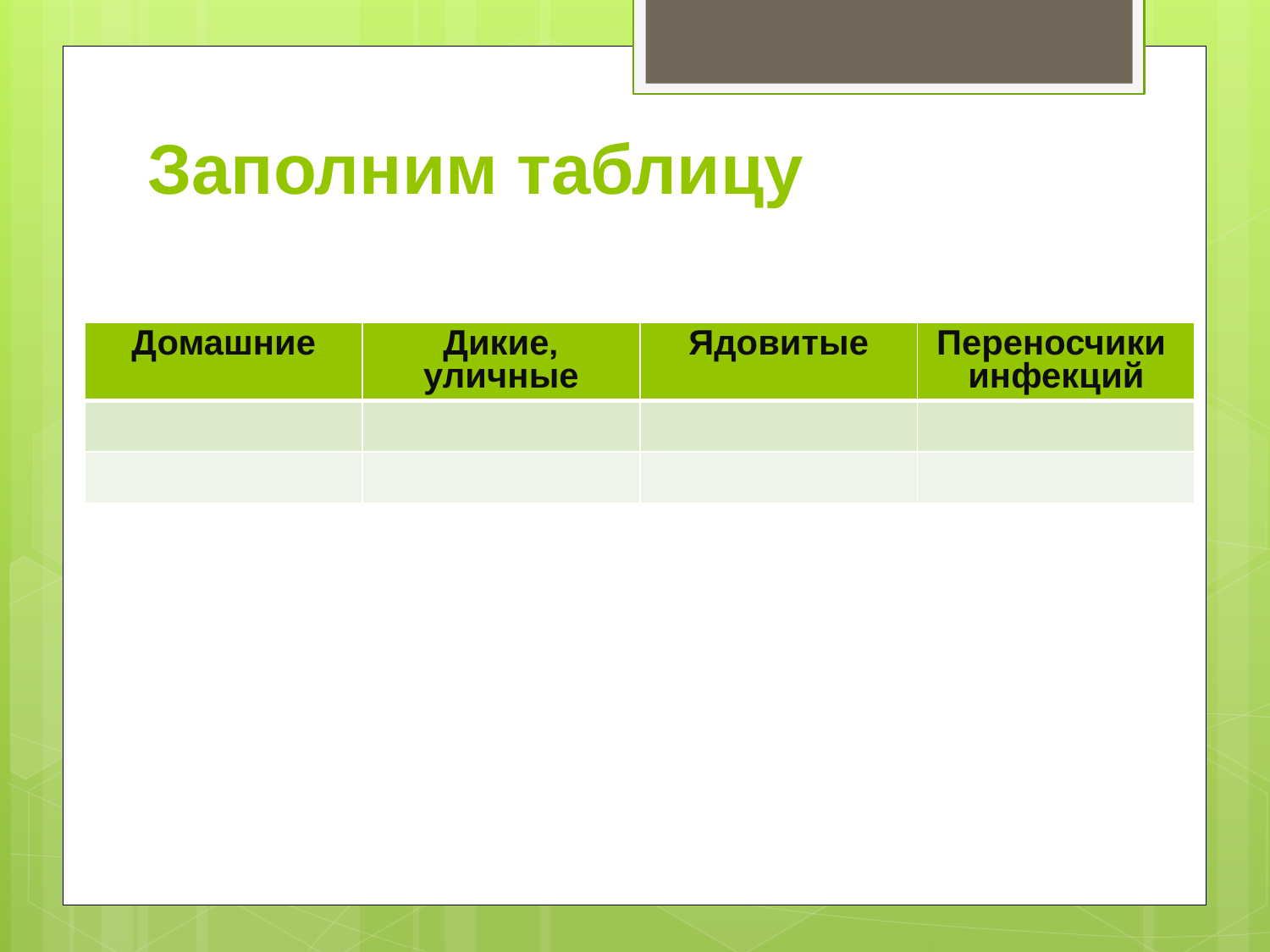

# Заполним таблицу
| Домашние | Дикие, уличные | Ядовитые | Переносчики инфекций |
| --- | --- | --- | --- |
|  |  |  |  |
|  |  |  |  |